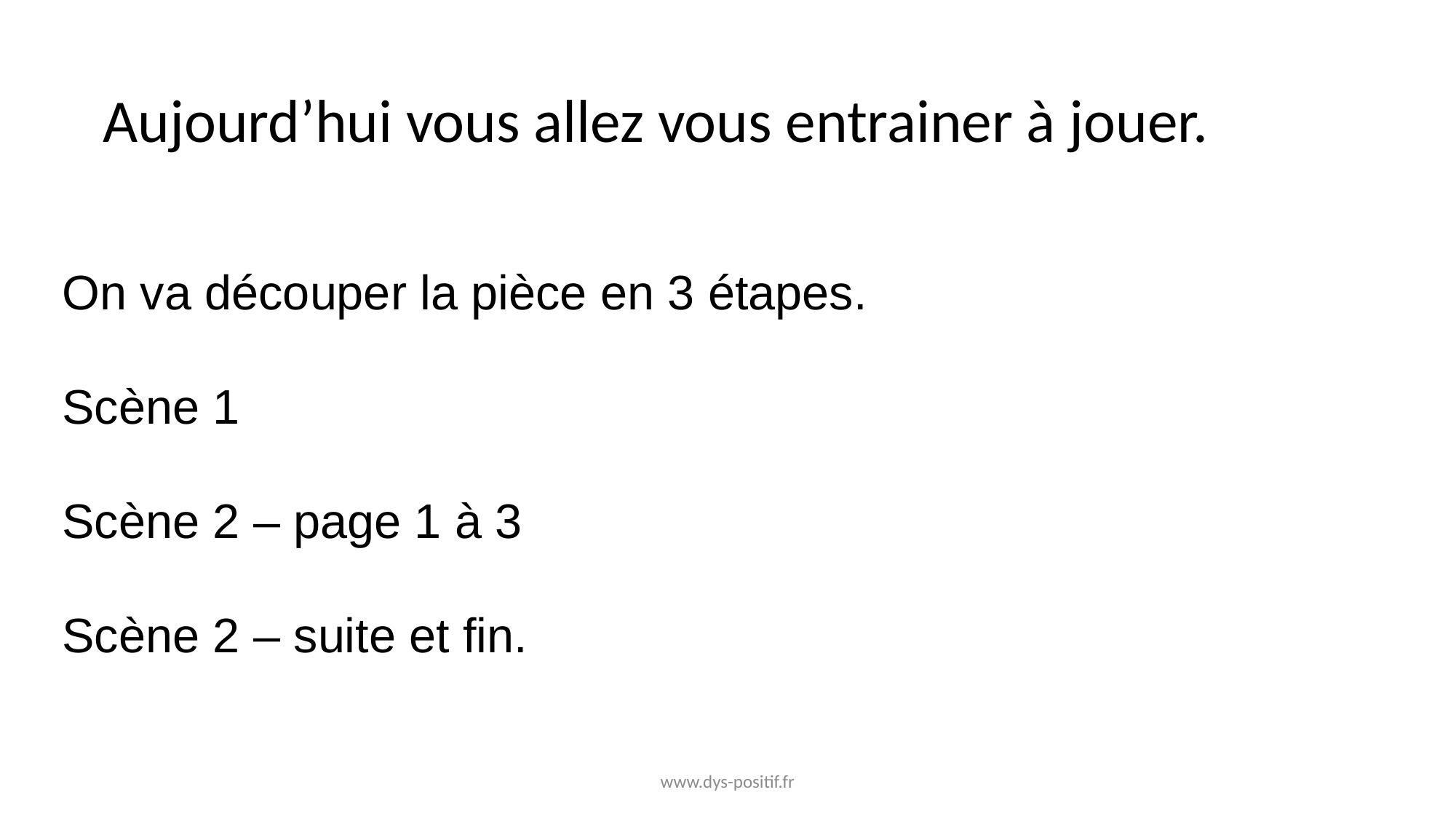

# Aujourd’hui vous allez vous entrainer à jouer.
On va découper la pièce en 3 étapes.
Scène 1
Scène 2 – page 1 à 3
Scène 2 – suite et fin.

www.dys-positif.fr